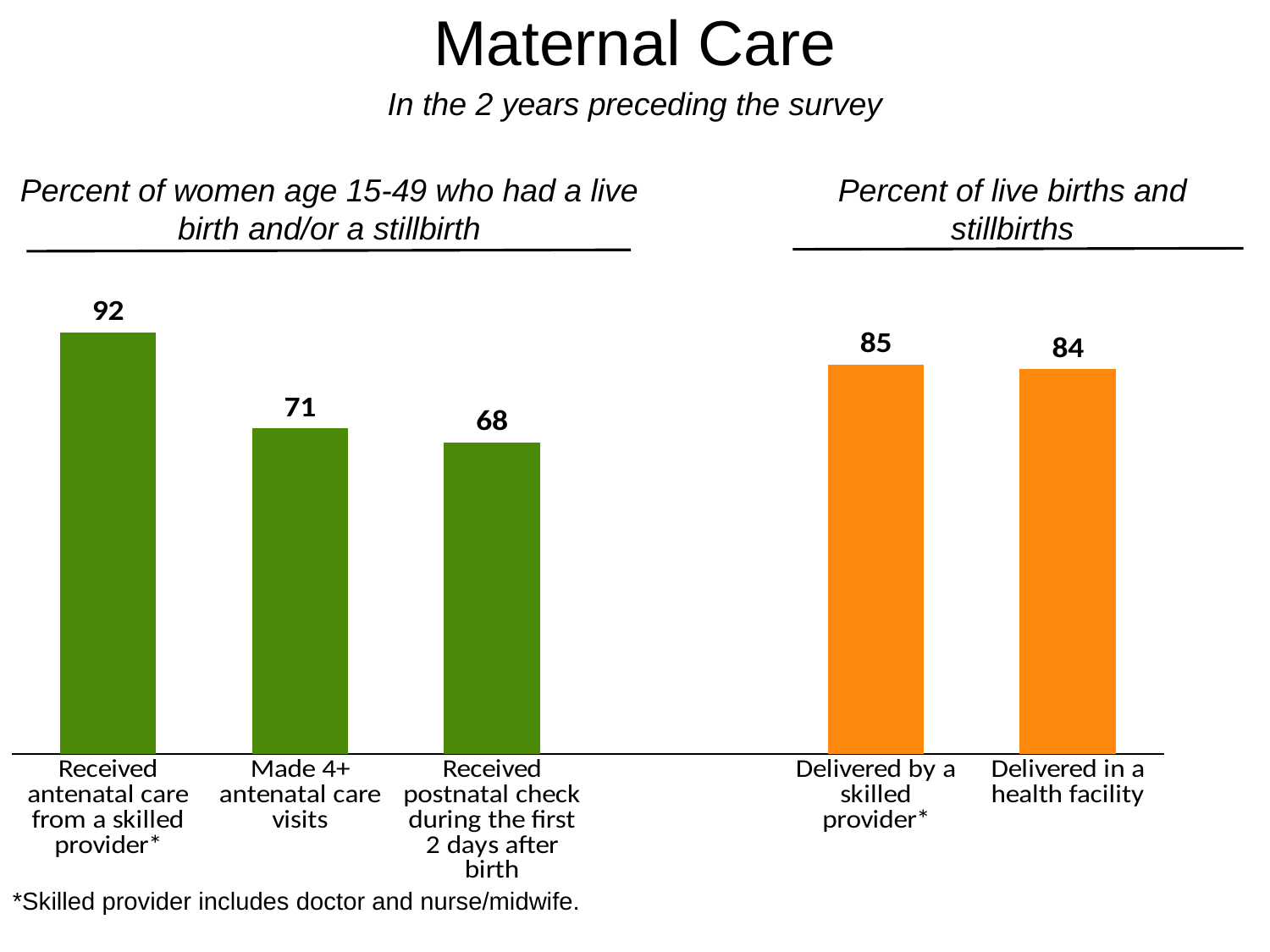

# Maternal Care
In the 2 years preceding the survey
Percent of women age 15-49 who had a live birth and/or a stillbirth
Percent of live births and stillbirths

### Chart

| Category | Series 1 |
|---|---|
| Received antenatal care from a skilled provider* | 92.0 |
| Made 4+ antenatal care visits | 71.0 |
| Received postnatal check during the first 2 days after birth | 68.0 |
|  | None |
| Delivered by a skilled provider* | 85.0 |
| Delivered in a health facility | 84.0 |
*Skilled provider includes doctor and nurse/midwife.